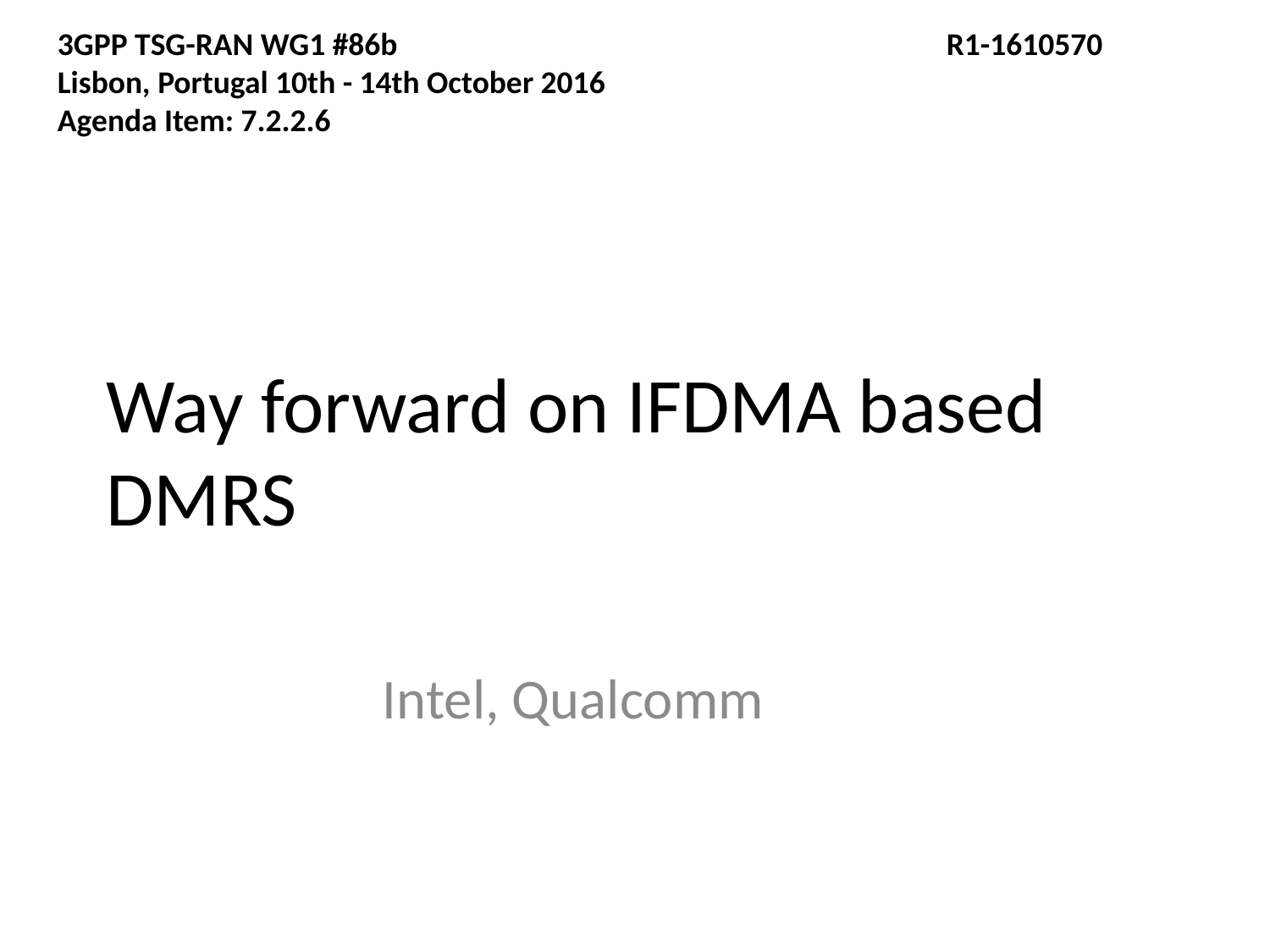

3GPP TSG-RAN WG1 #86b				        	R1-1610570
Lisbon, Portugal 10th - 14th October 2016
Agenda Item: 7.2.2.6
# Way forward on IFDMA based DMRS
Intel, Qualcomm